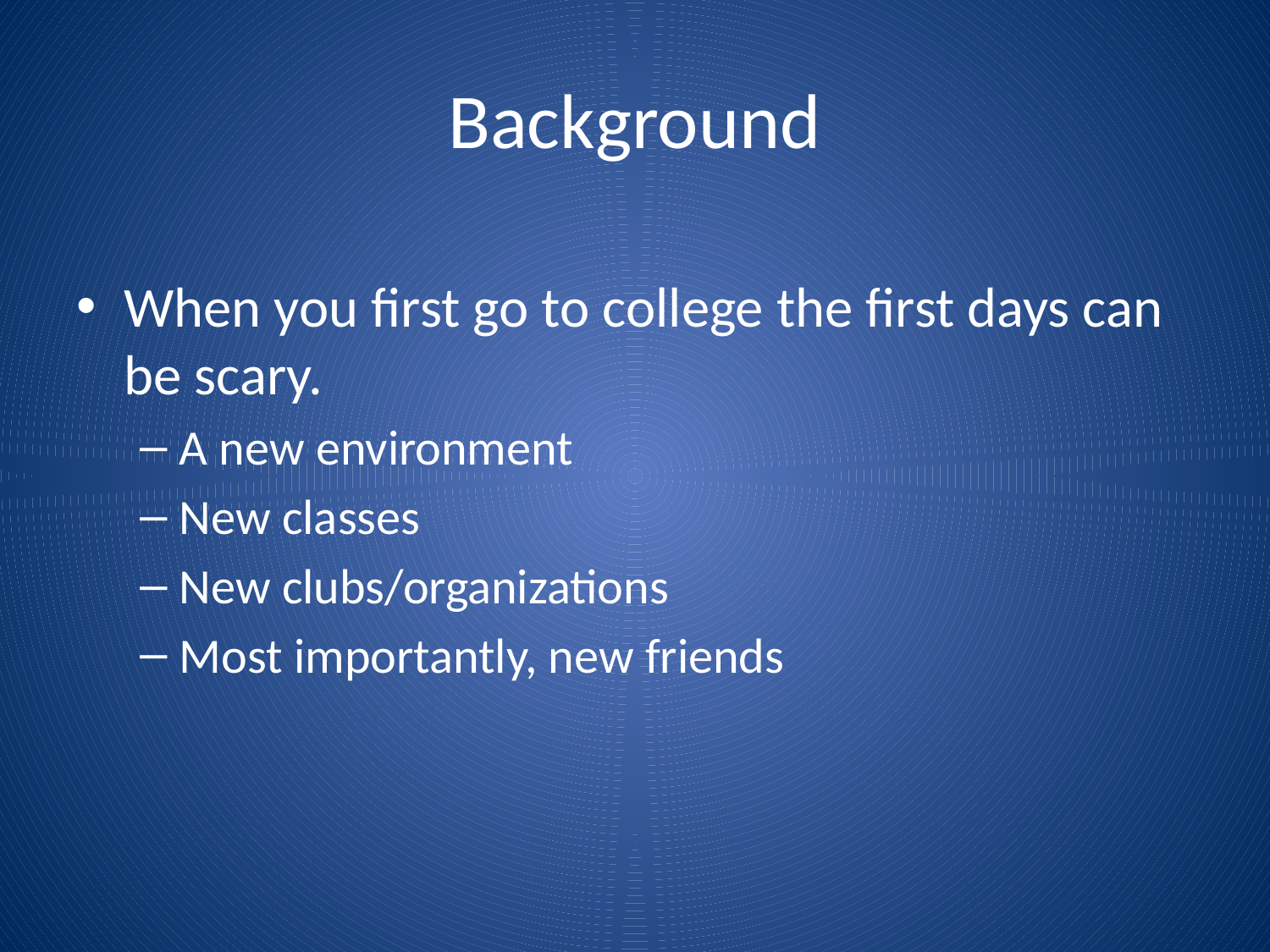

# Background
When you first go to college the first days can be scary.
A new environment
New classes
New clubs/organizations
Most importantly, new friends